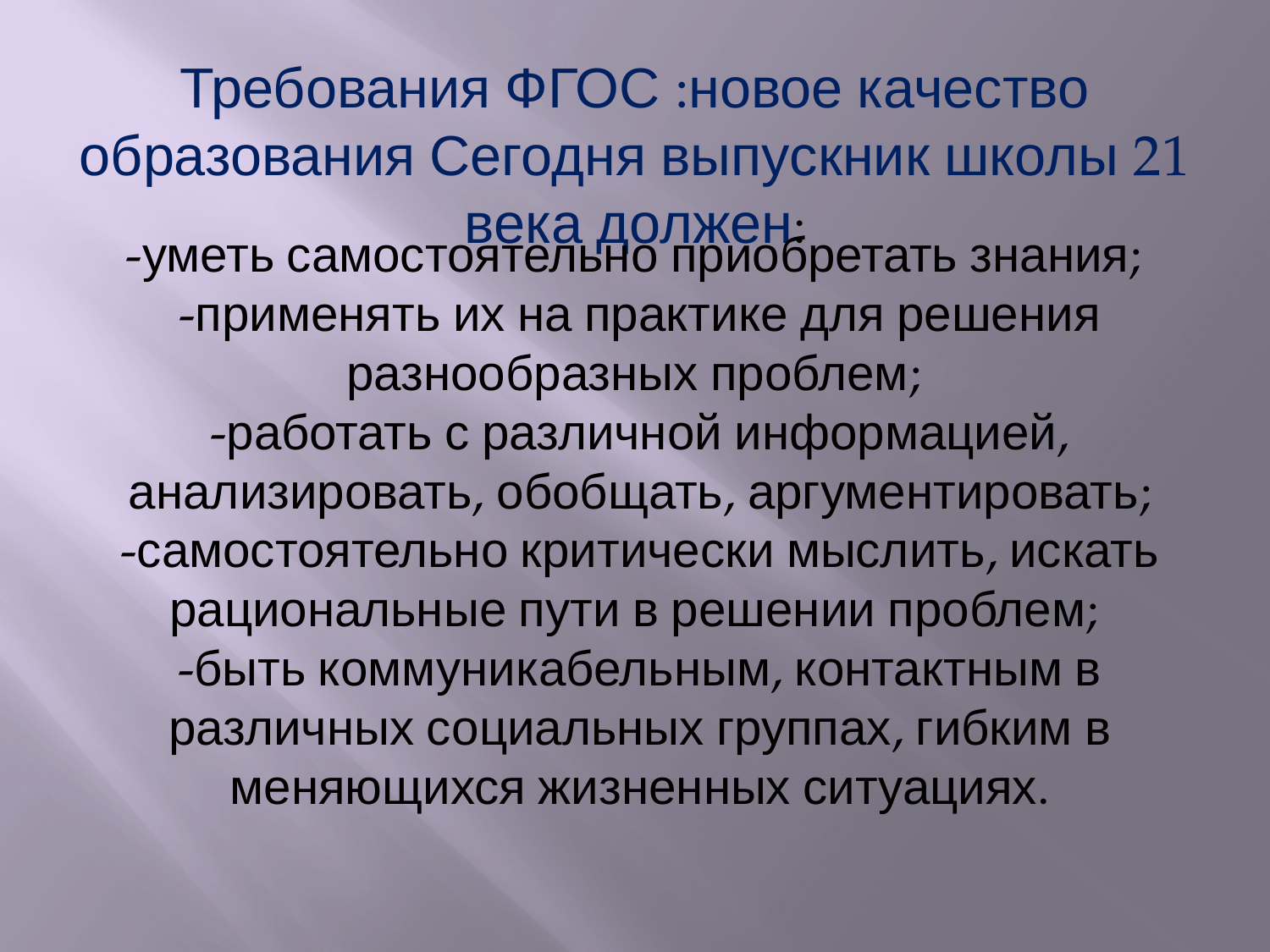

Требования ФГОС :новое качество образования Сегодня выпускник школы 21 века должен:
-уметь самостоятельно приобретать знания;
-применять их на практике для решения разнообразных проблем;
-работать с различной информацией, анализировать, обобщать, аргументировать;
-самостоятельно критически мыслить, искать рациональные пути в решении проблем;
-быть коммуникабельным, контактным в различных социальных группах, гибким в меняющихся жизненных ситуациях.